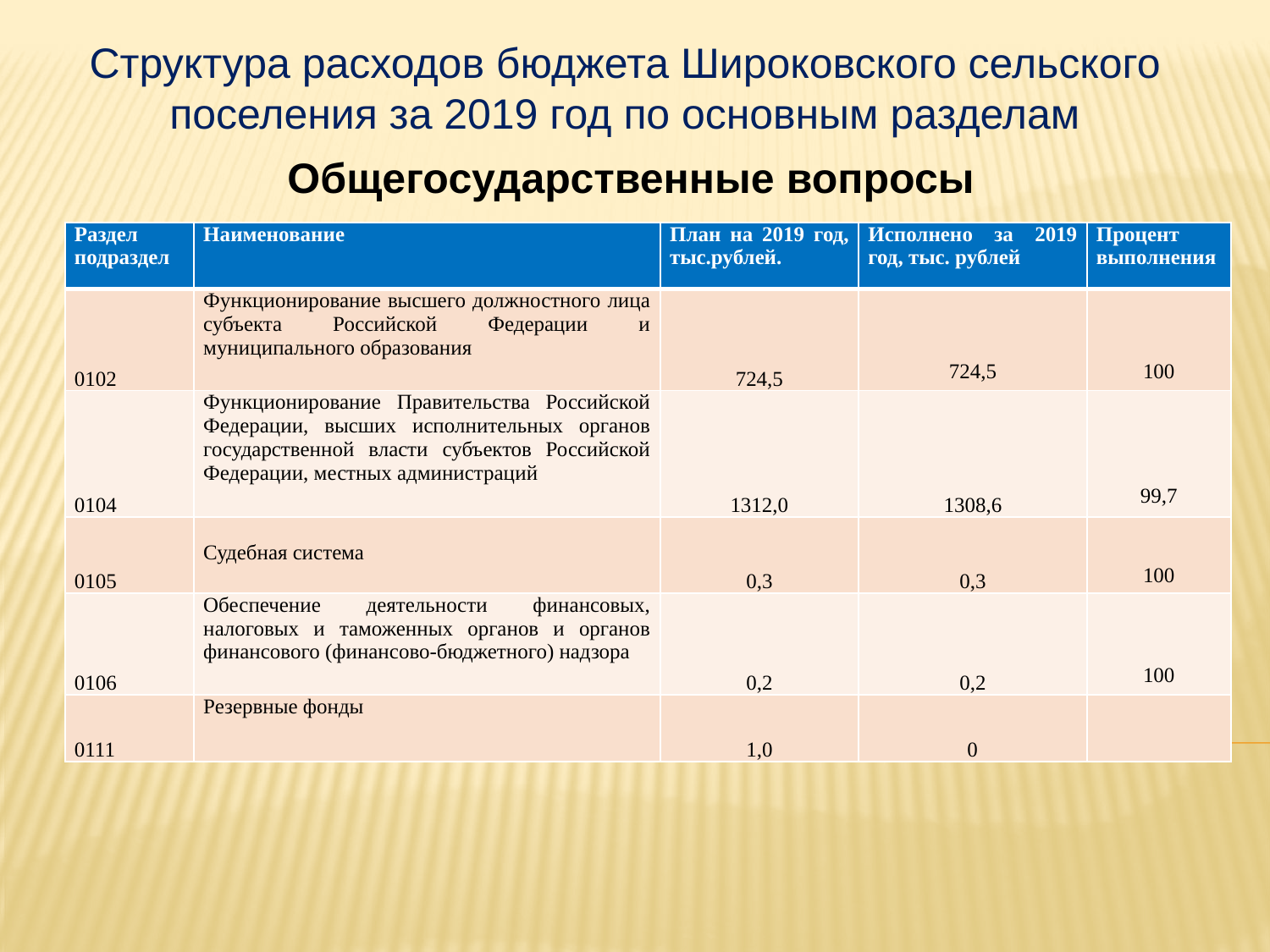

Структура расходов бюджета Широковского сельского поселения за 2019 год по основным разделам
Общегосударственные вопросы
| Раздел подраздел | Наименование | План на 2019 год, тыс.рублей. | Исполнено за 2019 год, тыс. рублей | Процент выполнения |
| --- | --- | --- | --- | --- |
| 0102 | Функционирование высшего должностного лица субъекта Российской Федерации и муниципального образования | 724,5 | 724,5 | 100 |
| 0104 | Функционирование Правительства Российской Федерации, высших исполнительных органов государственной власти субъектов Российской Федерации, местных администраций | 1312,0 | 1308,6 | 99,7 |
| 0105 | Судебная система | 0,3 | 0,3 | 100 |
| 0106 | Обеспечение деятельности финансовых, налоговых и таможенных органов и органов финансового (финансово-бюджетного) надзора | 0,2 | 0,2 | 100 |
| 0111 | Резервные фонды | 1,0 | 0 |  |